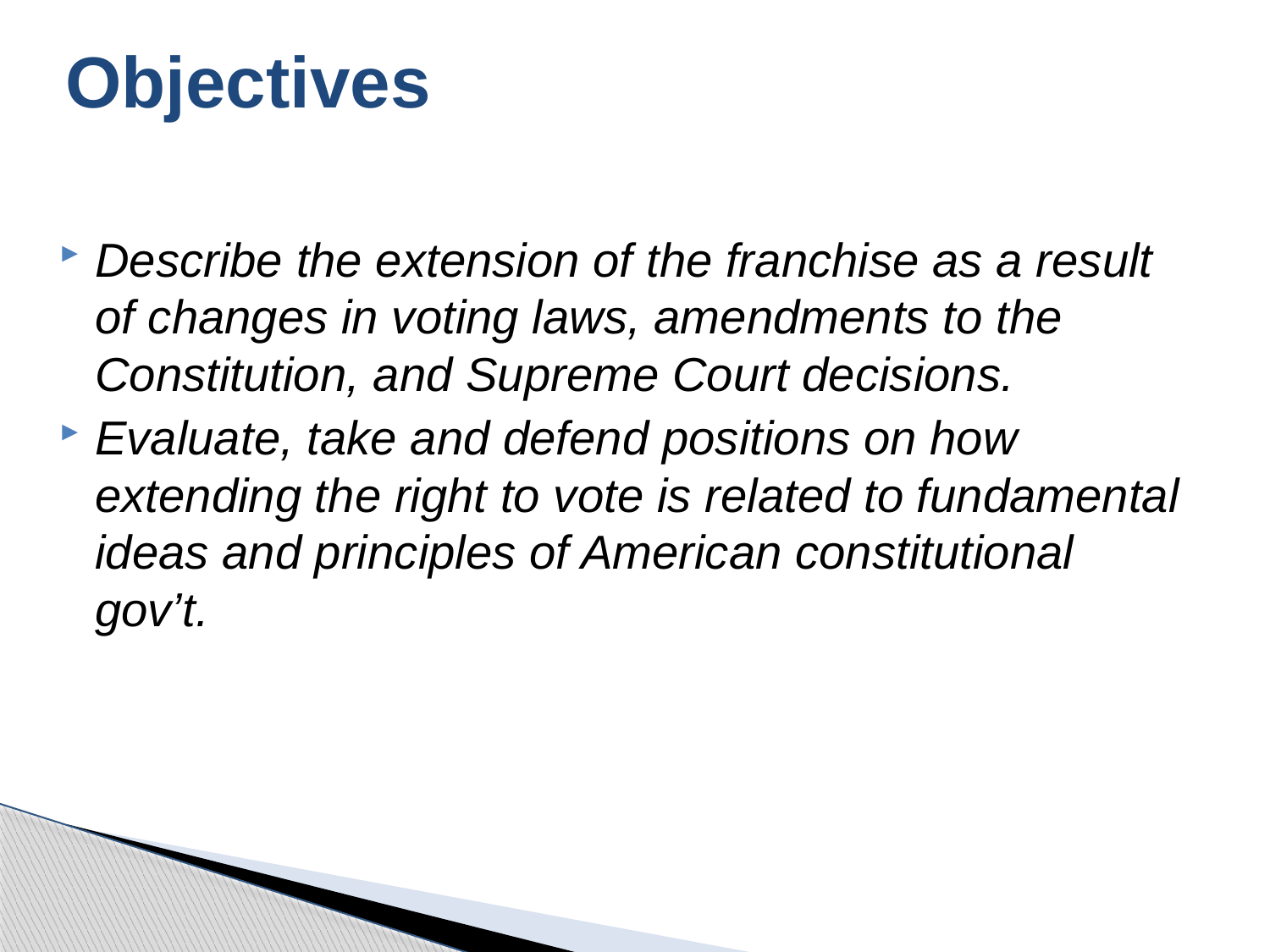

# Objectives

Describe the extension of the franchise as a result of changes in voting laws, amendments to the Constitution, and Supreme Court decisions.
Evaluate, take and defend positions on how extending the right to vote is related to fundamental ideas and principles of American constitutional gov’t.